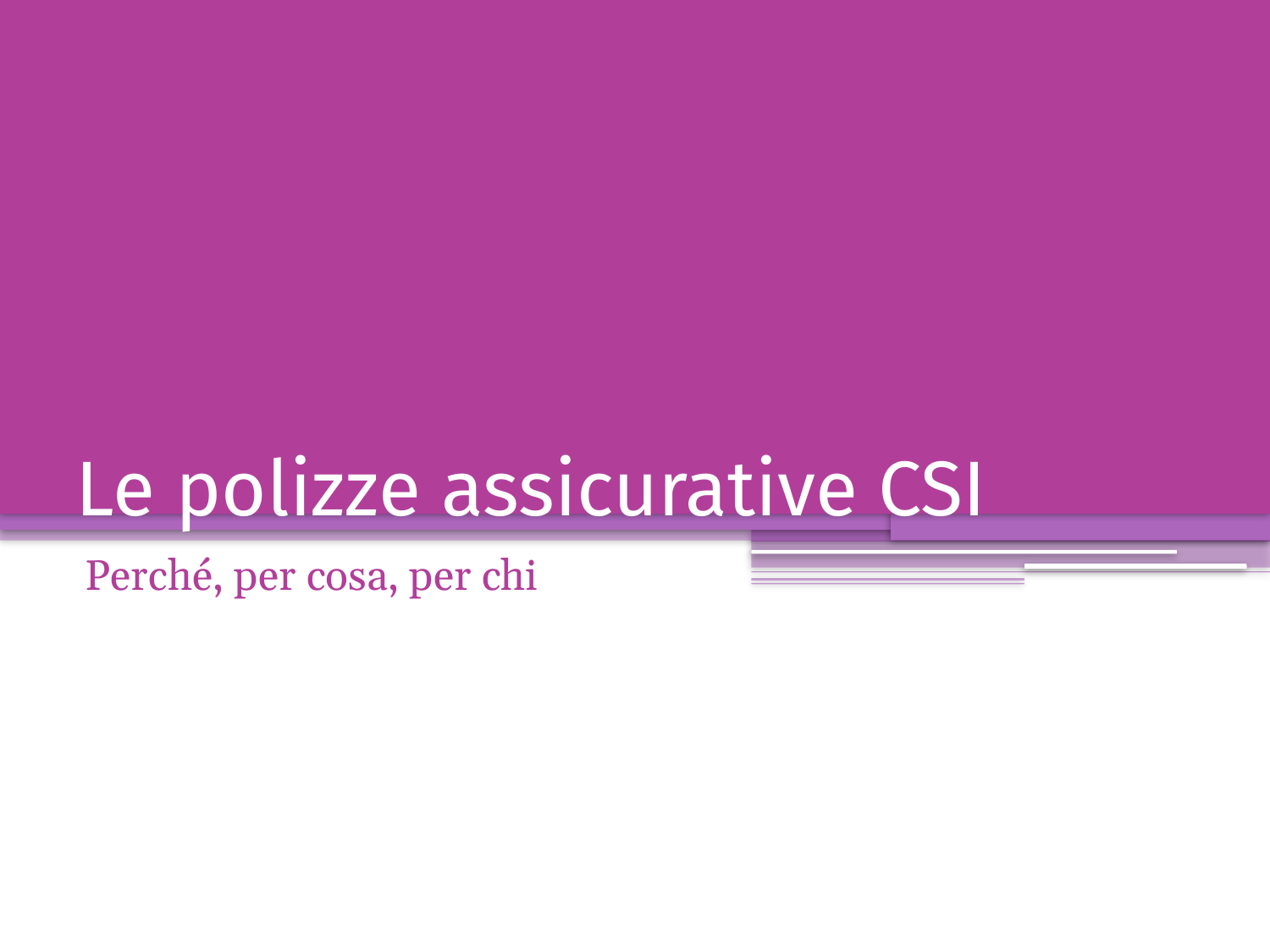

# Le polizze assicurative CSI
Perché, per cosa, per chi